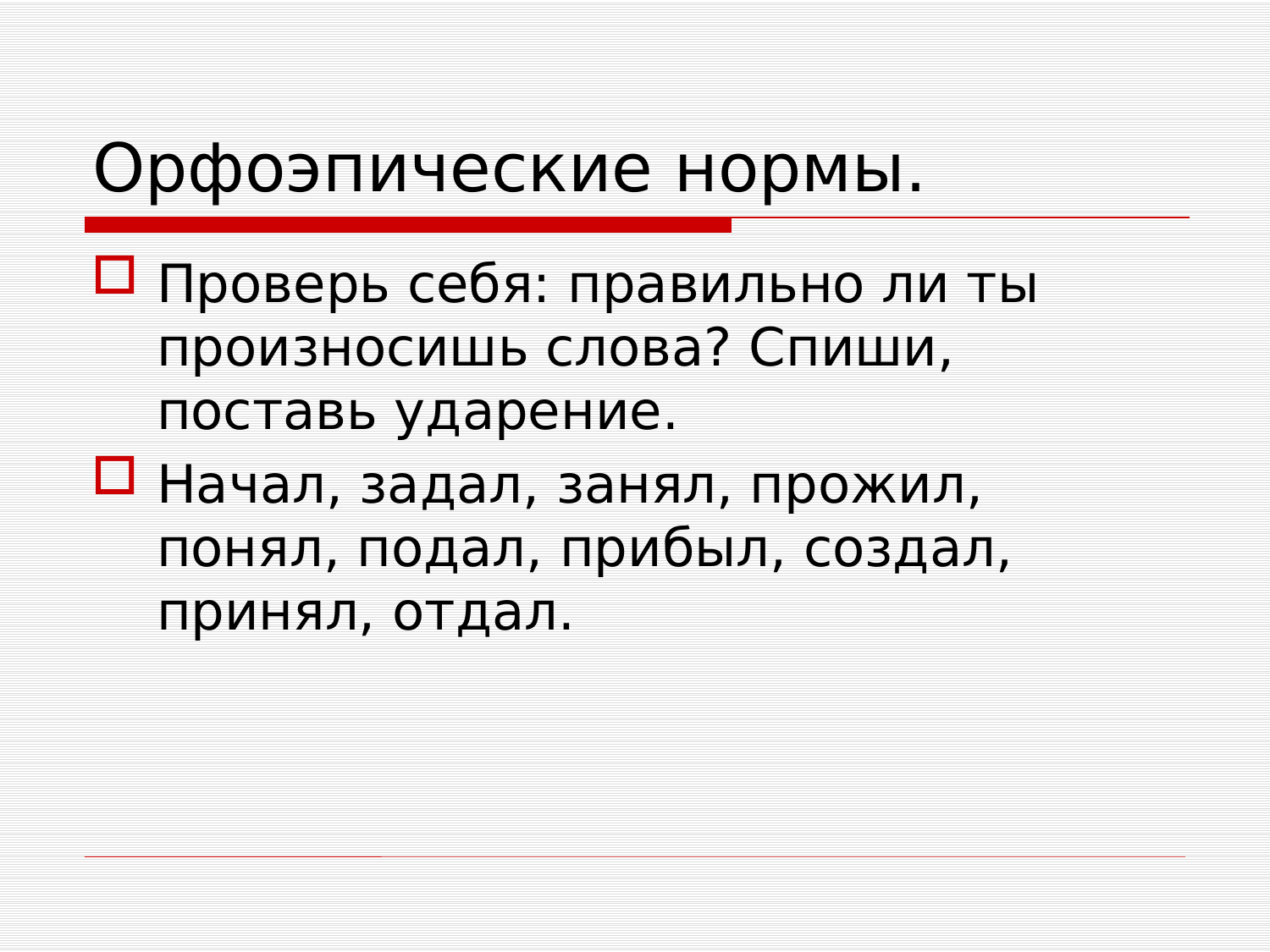

# Орфоэпические нормы.
Проверь себя: правильно ли ты произносишь слова? Спиши, поставь ударение.
Начал, задал, занял, прожил, понял, подал, прибыл, создал, принял, отдал.